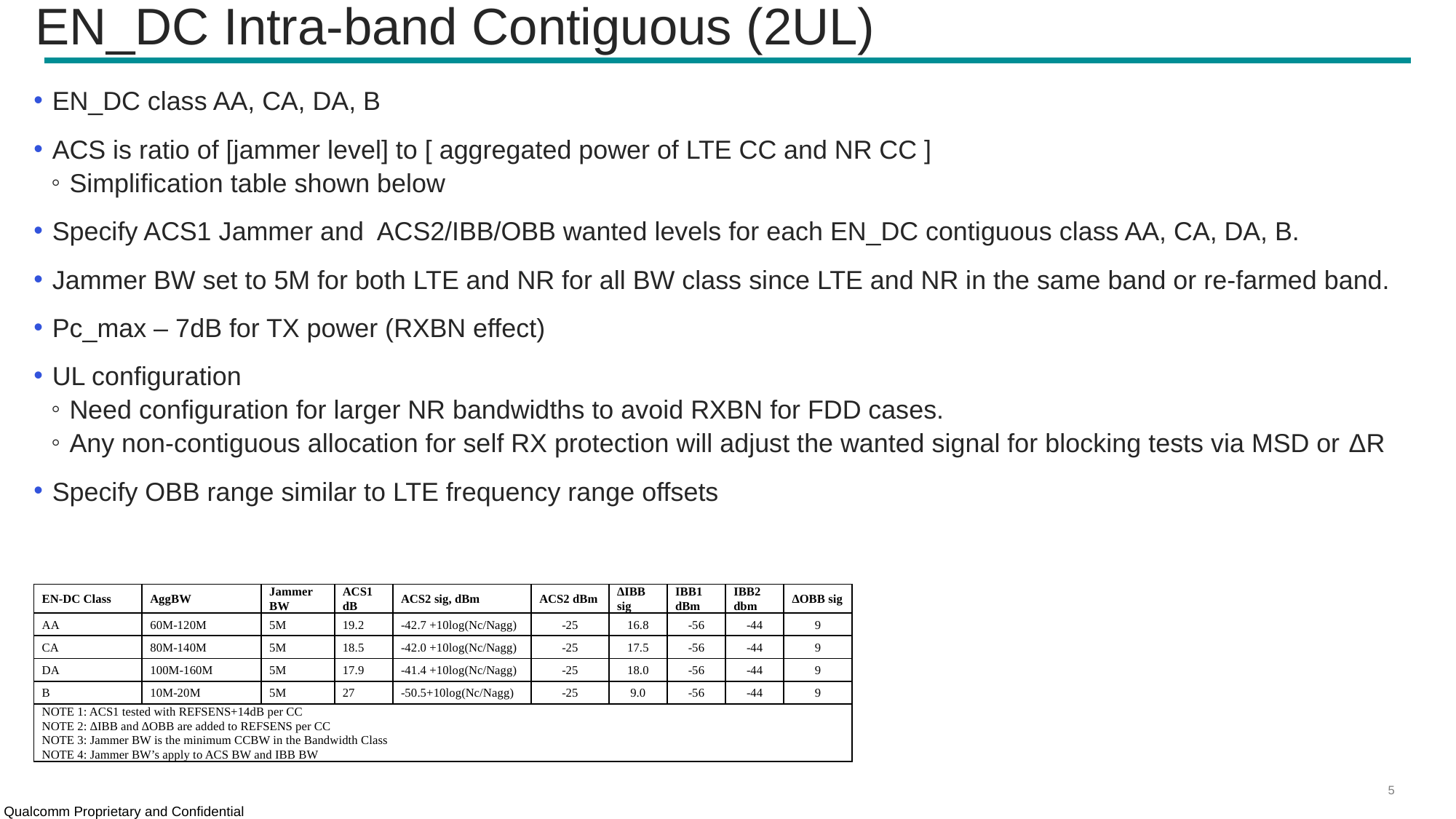

# EN_DC Intra-band Contiguous (2UL)
EN_DC class AA, CA, DA, B
ACS is ratio of [jammer level] to [ aggregated power of LTE CC and NR CC ]
Simplification table shown below
Specify ACS1 Jammer and  ACS2/IBB/OBB wanted levels for each EN_DC contiguous class AA, CA, DA, B.
Jammer BW set to 5M for both LTE and NR for all BW class since LTE and NR in the same band or re-farmed band.
Pc_max – 7dB for TX power (RXBN effect)
UL configuration
Need configuration for larger NR bandwidths to avoid RXBN for FDD cases.
Any non-contiguous allocation for self RX protection will adjust the wanted signal for blocking tests via MSD or ΔR
Specify OBB range similar to LTE frequency range offsets

| EN-DC Class | AggBW | Jammer BW | ACS1 dB | ACS2 sig, dBm | ACS2 dBm | ∆IBB sig | IBB1 dBm | IBB2 dbm | ∆OBB sig |
| --- | --- | --- | --- | --- | --- | --- | --- | --- | --- |
| AA | 60M-120M | 5M | 19.2 | -42.7 +10log(Nc/Nagg) | -25 | 16.8 | -56 | -44 | 9 |
| CA | 80M-140M | 5M | 18.5 | -42.0 +10log(Nc/Nagg) | -25 | 17.5 | -56 | -44 | 9 |
| DA | 100M-160M | 5M | 17.9 | -41.4 +10log(Nc/Nagg) | -25 | 18.0 | -56 | -44 | 9 |
| B | 10M-20M | 5M | 27 | -50.5+10log(Nc/Nagg) | -25 | 9.0 | -56 | -44 | 9 |
| NOTE 1: ACS1 tested with REFSENS+14dB per CC NOTE 2: ∆IBB and ∆OBB are added to REFSENS per CC NOTE 3: Jammer BW is the minimum CCBW in the Bandwidth Class NOTE 4: Jammer BW’s apply to ACS BW and IBB BW |  |  |  |  |  |  |  |  |  |